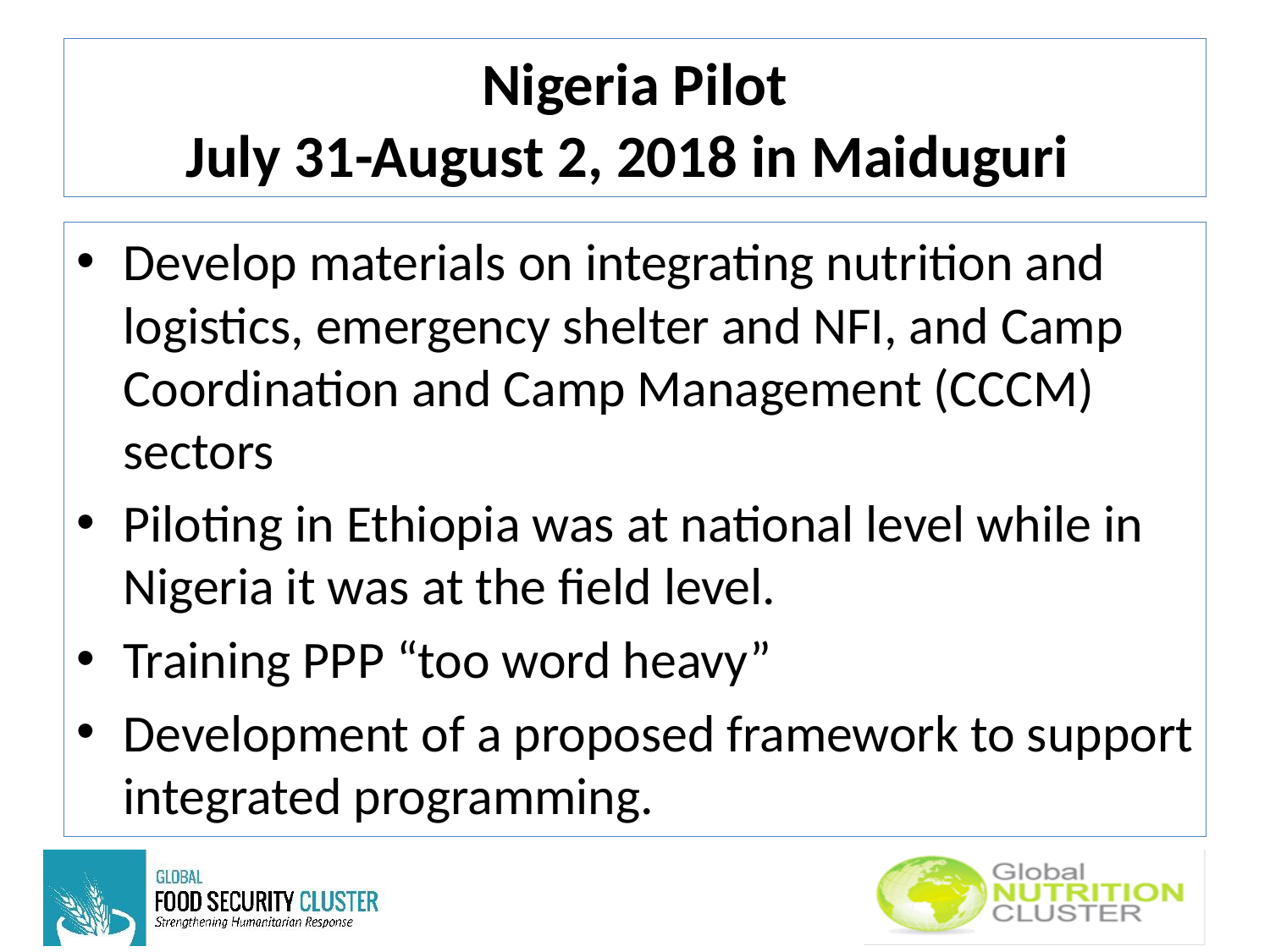

# Nigeria Pilot July 31-August 2, 2018 in Maiduguri
Develop materials on integrating nutrition and logistics, emergency shelter and NFI, and Camp Coordination and Camp Management (CCCM) sectors
Piloting in Ethiopia was at national level while in Nigeria it was at the field level.
Training PPP “too word heavy”
Development of a proposed framework to support integrated programming.